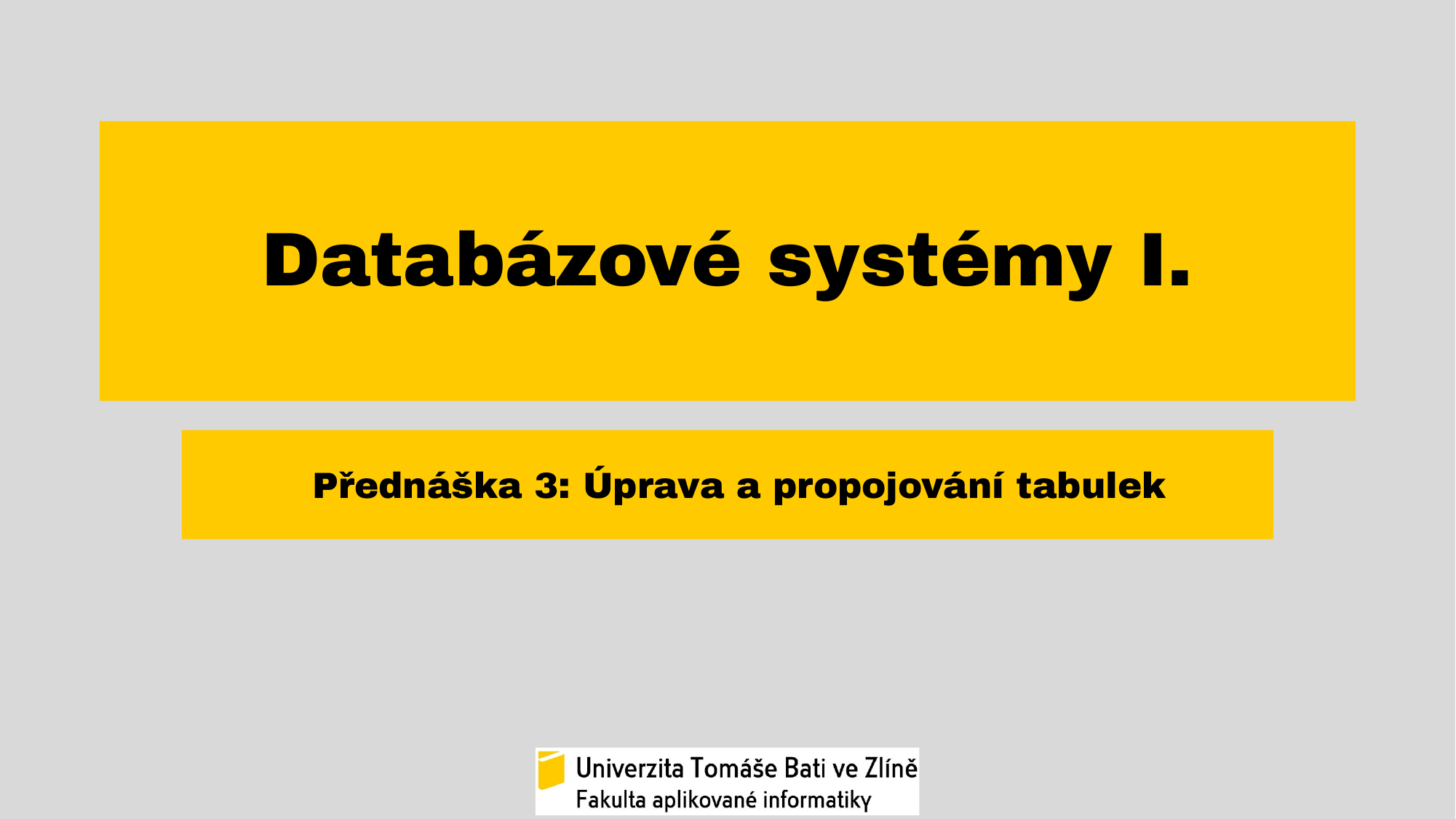

# Databázové systémy I.
Přednáška 3: Úprava a propojování tabulek